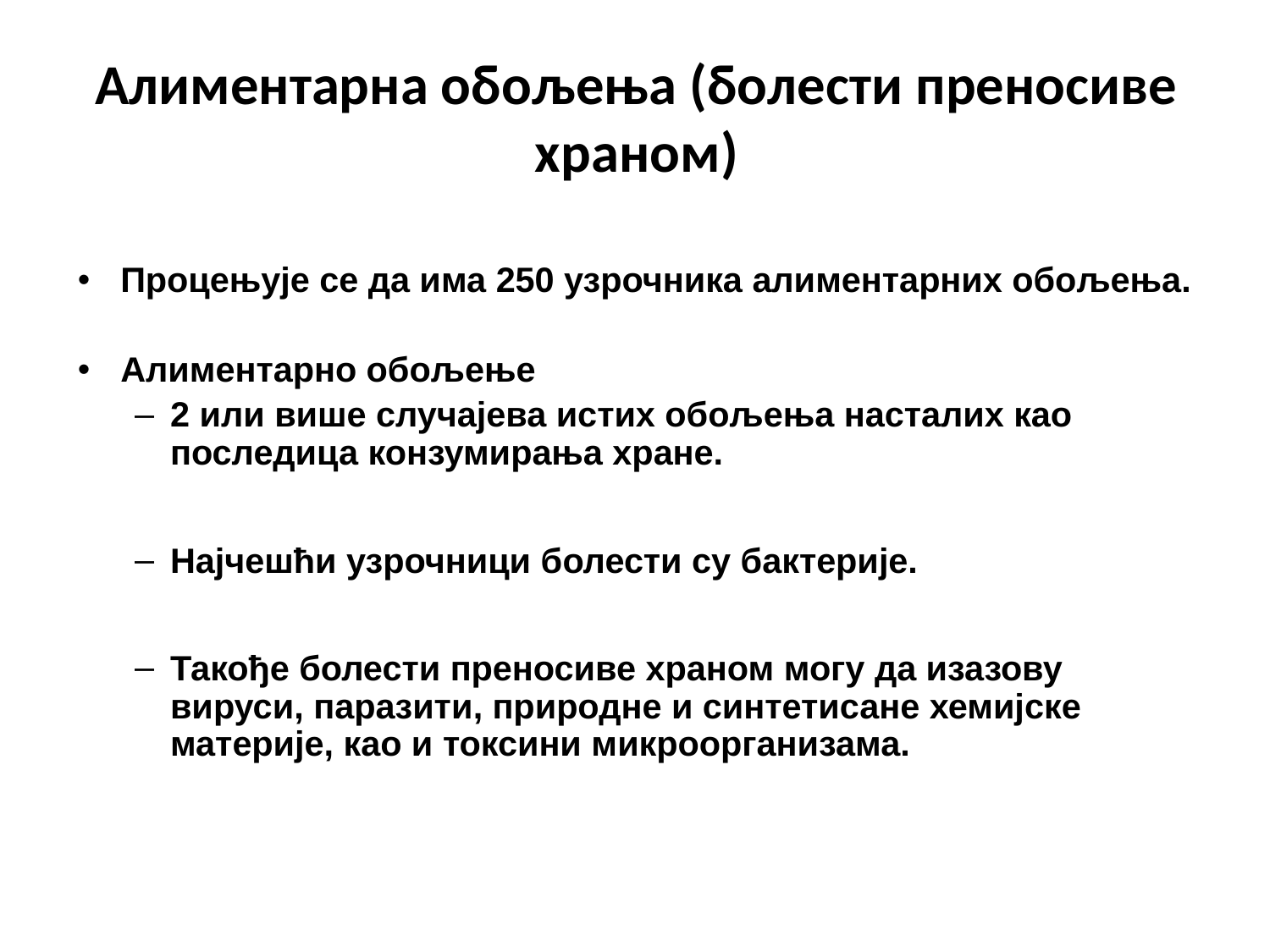

# Алиментарна обољења (болести преносиве храном)
Процењује се да има 250 узрочника алиментарних обољења.

Алиментарно обољење
2 или више случајева истих обољења насталих као последица конзумирања хране.

Најчешћи узрочници болести су бактерије.

Такође болести преносиве храном могу да изазову вируси, паразити, природне и синтетисане хемијске материје, као и токсини микроорганизама.